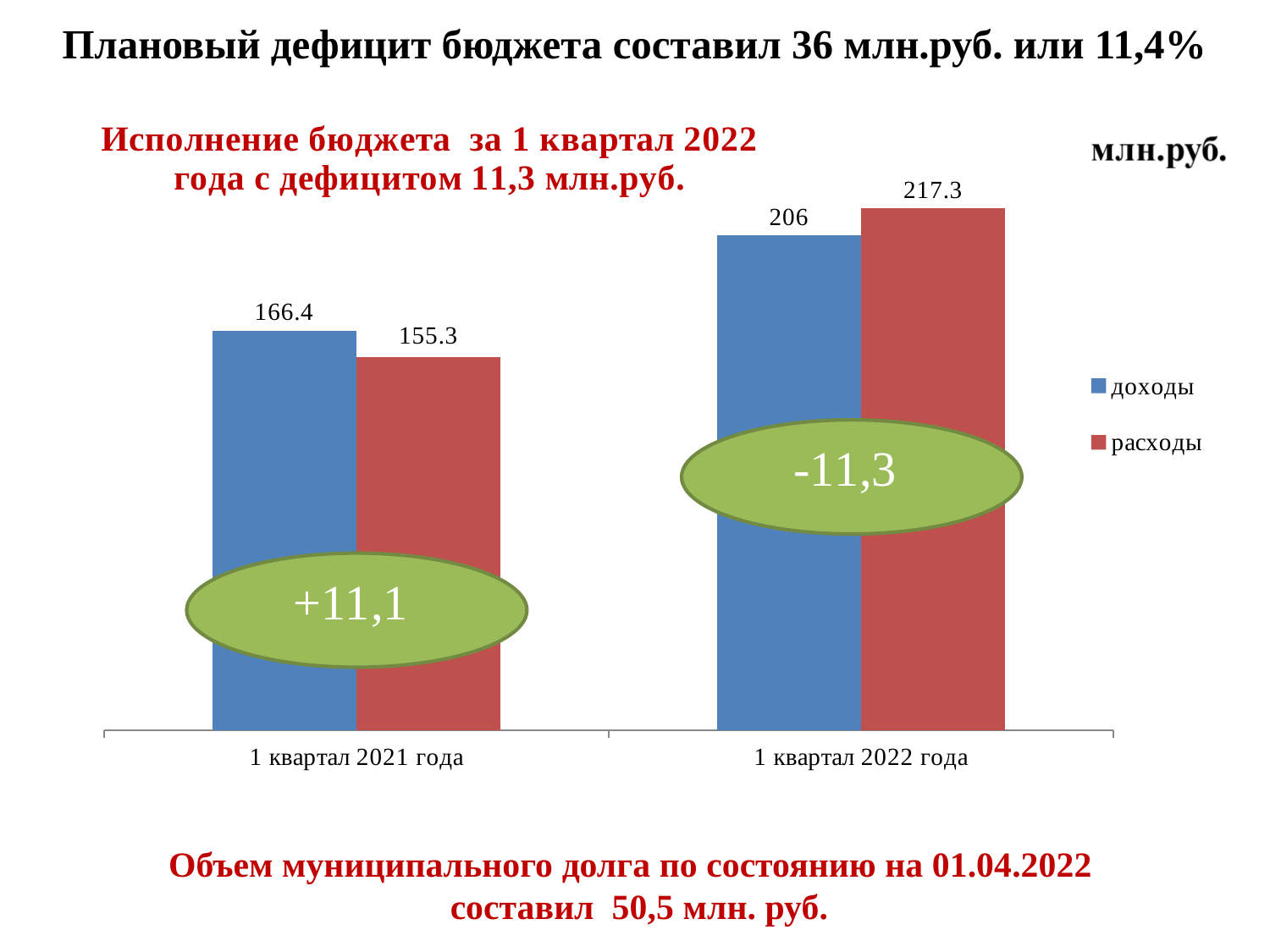

# Плановый дефицит бюджета составил 36 млн.руб. или 11,4%

### Chart

| Category | доходы | расходы |
|---|---|---|
| 1 квартал 2021 года | 166.4 | 155.3 |
| 1 квартал 2022 года | 206.0 | 217.3 |
Объем муниципального долга по состоянию на 01.04.2022
 составил  50,5 млн. руб.